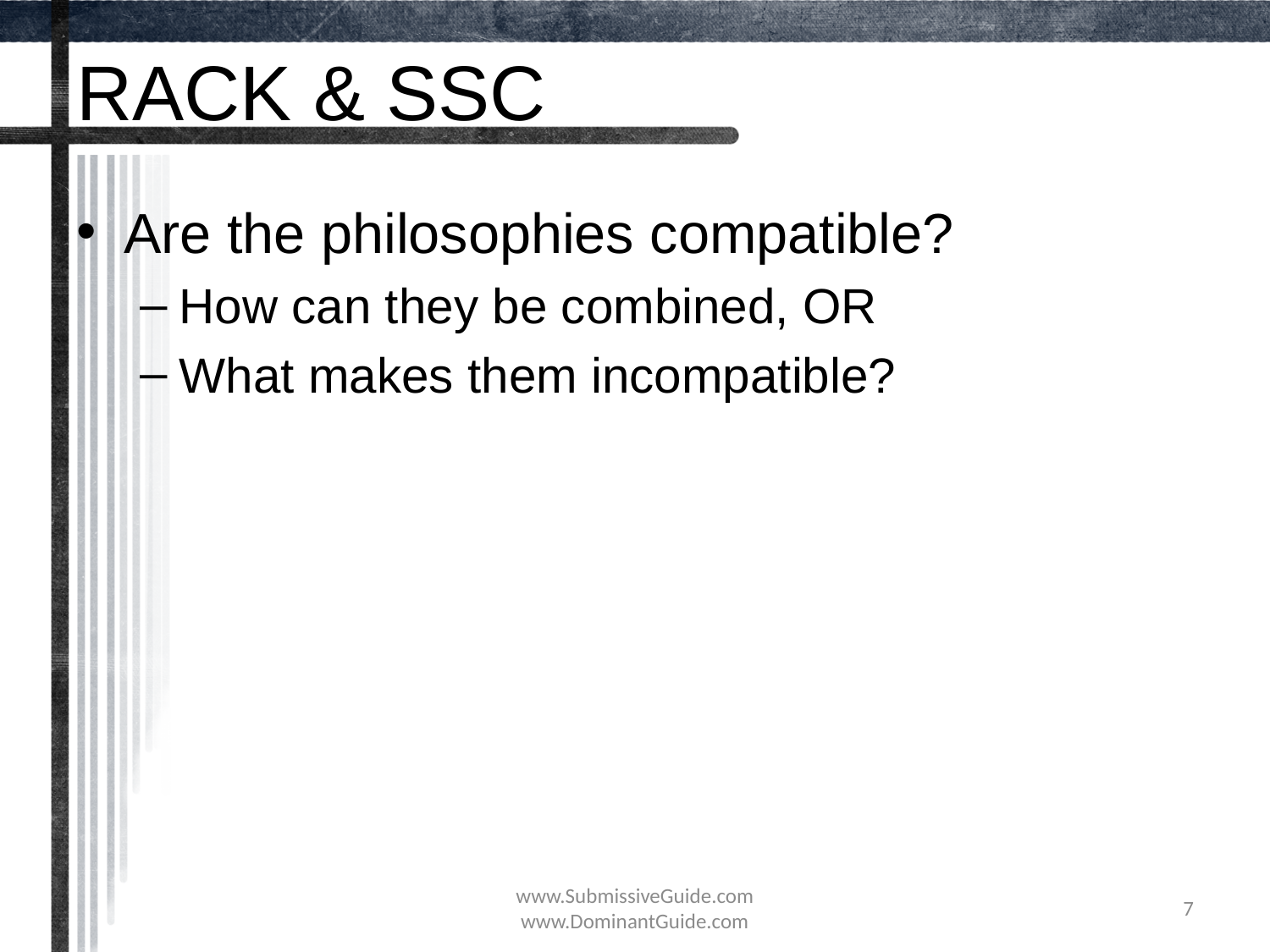

# RACK & SSC
Are the philosophies compatible?
How can they be combined, OR
What makes them incompatible?
www.SubmissiveGuide.com
www.DominantGuide.com
7